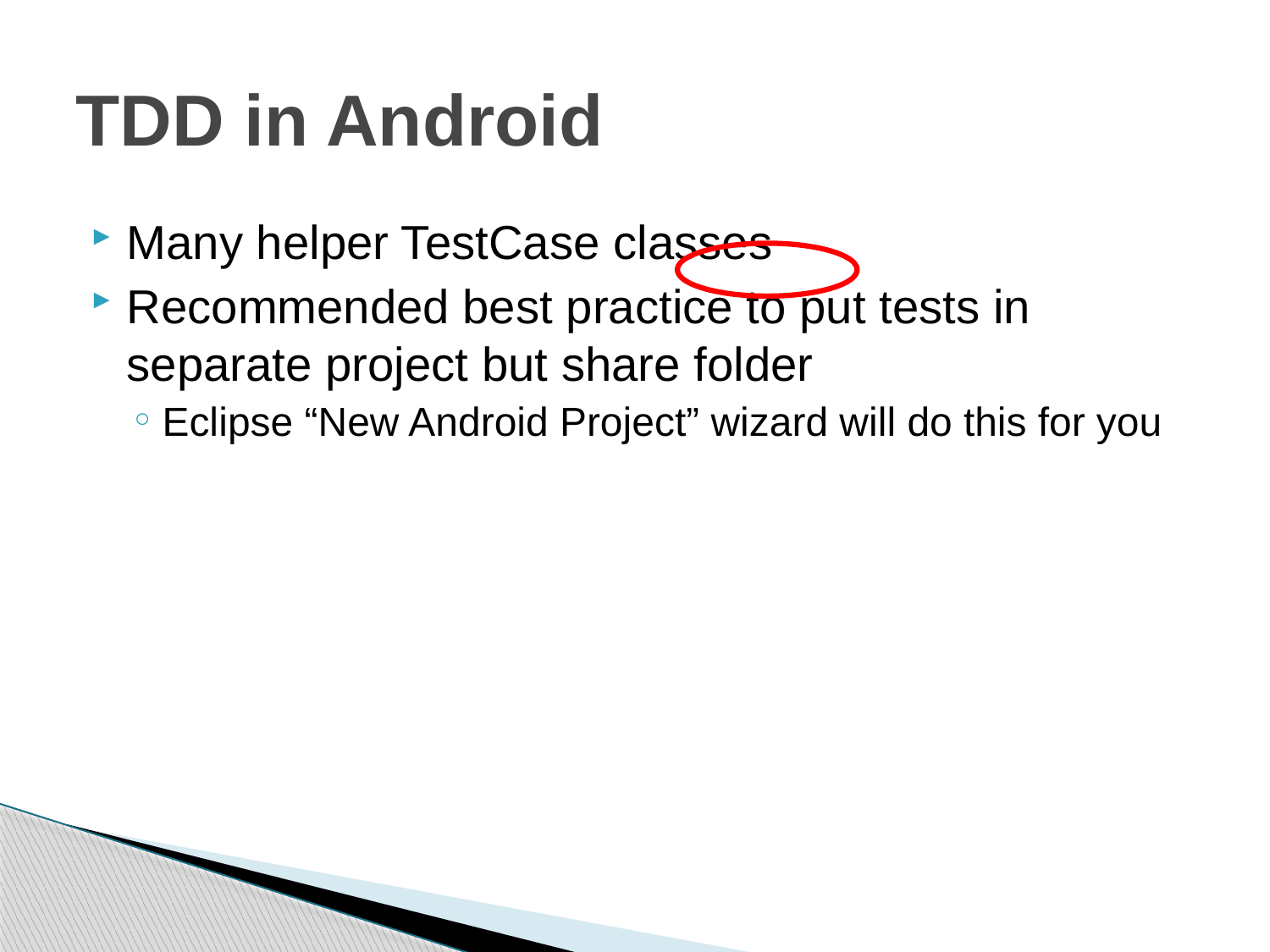

# TDD in Android
Many helper TestCase classes
Recommended best practice to put tests in separate project but share folder
Eclipse “New Android Project” wizard will do this for you